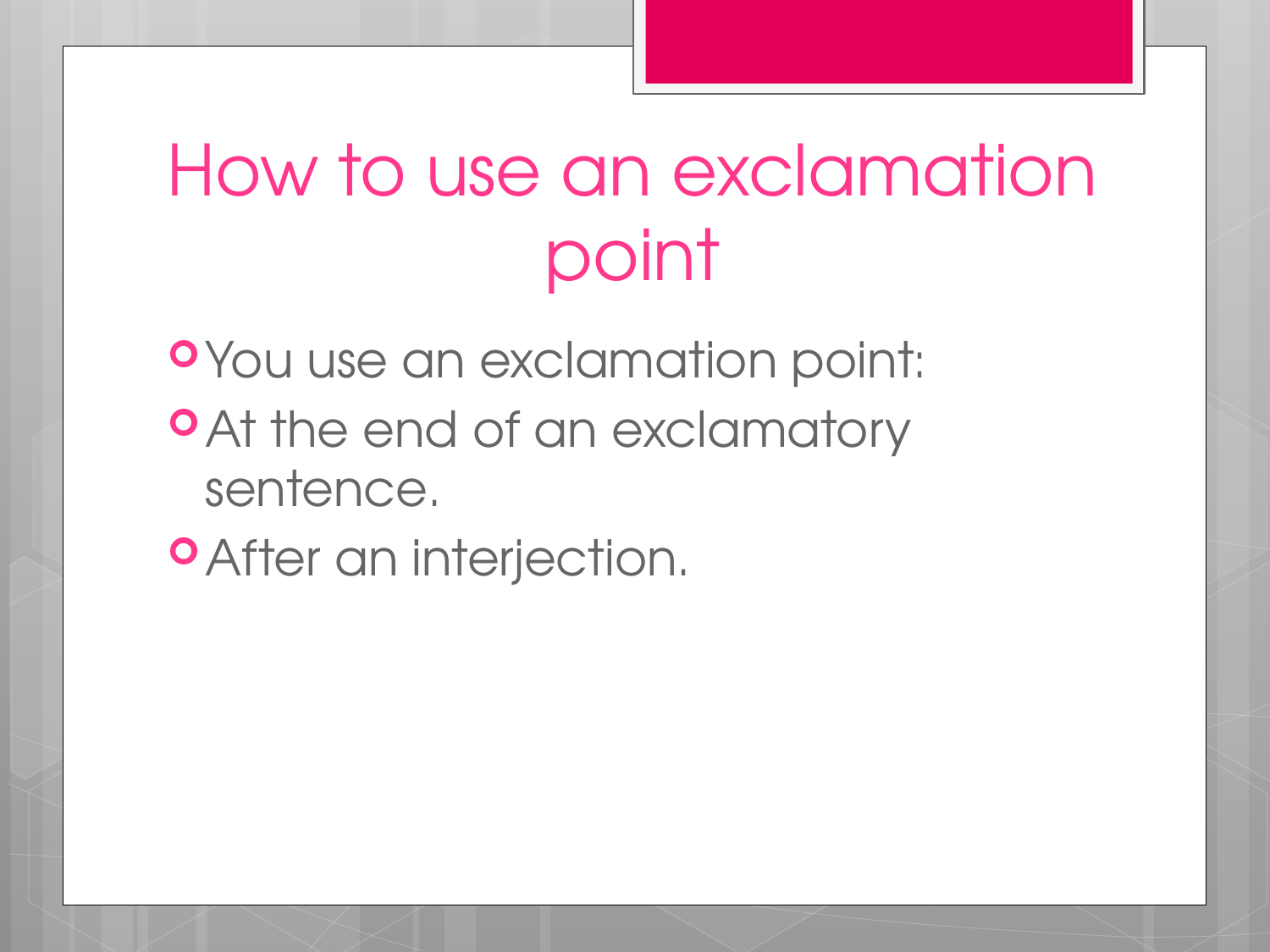

# How to use an exclamation point
You use an exclamation point:
At the end of an exclamatory sentence.
After an interjection.